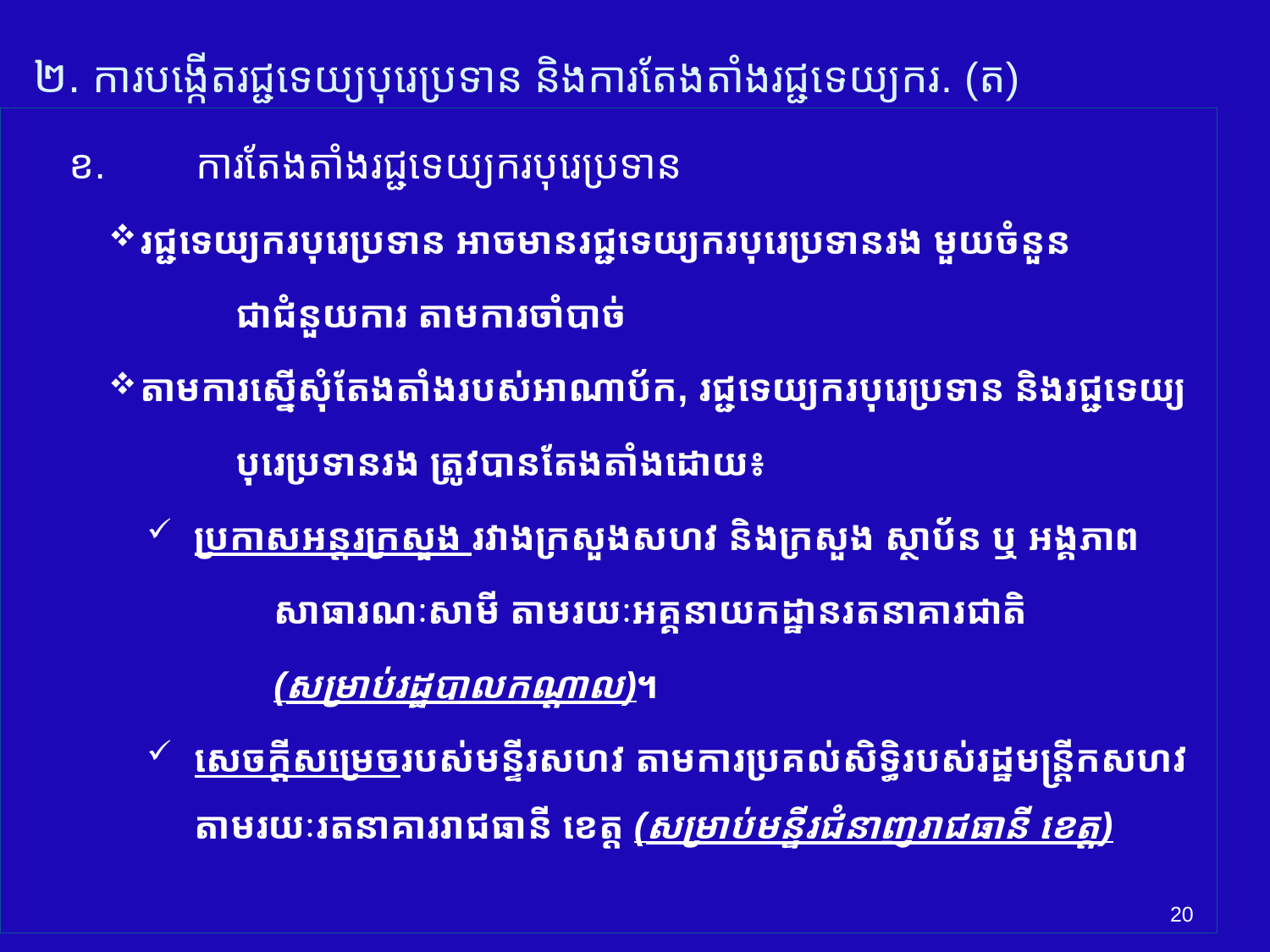

# ២. ការបង្កើត​រជ្ជទេយ្យ​បុរេប្រទាន​ និង​ការ​តែងតាំងរជ្ជទេយ្យករ. (ត)
ខ. 	ការតែងតាំង​​រជ្ជទេយ្យករបុរេប្រទាន​​
​រជ្ជទេយ្យករបុរេប្រទាន​ អាចមានរជ្ជទេយ្យករបុរេប្រទានរង មួយចំនួន
	ជាជំនួយការ​ តាមការចាំបាច់​
តាមការស្នើសុំតែងតាំងរបស់​អាណាប័ក, រជ្ជទេយ្យករបុរេប្រទាន​ និង​រជ្ជទេយ្យ
	បុរេប្រទាន​រង ត្រូវ​បានតែងតាំងដោយ៖
ប្រកាសអន្តរក្រសួង រវាង​ក្រសួងសហវ និង​ក្រសួង ស្ថាប័ន ឬ អង្គភាព
	សាធារណៈ​​សាមី​ តាម​រយៈ​អគ្គនាយកដ្ឋាន​រតនាគារជាតិ​
	(សម្រាប់​រដ្ឋបាលកណ្តាល)។​
សេចក្តីសម្រេចរបស់មន្ទីរសហវ តាមការប្រគល់សិទ្ធិរបស់រដ្ឋមន្ត្រីកសហវ តាមរយៈរតនាគាររាជធានី ខេត្ត​ (សម្រាប់​មន្ទីរជំនាញរាជធានី ខេត្ត​)
20